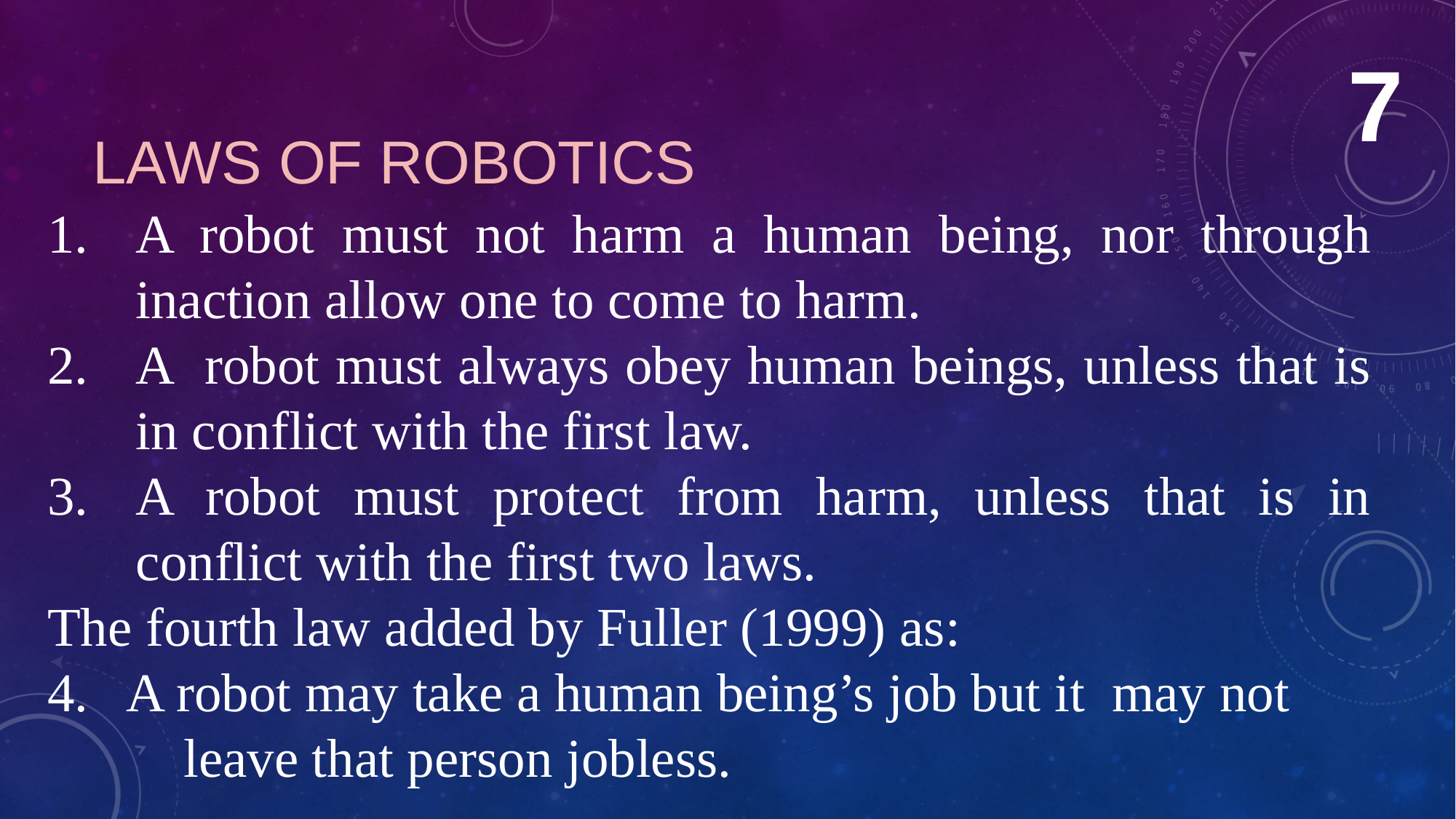

7
# LAWS OF Robotics
A robot must not harm a human being, nor through inaction allow one to come to harm.
A  robot must always obey human beings, unless that is in conflict with the first law.
A robot must protect from harm, unless that is in conflict with the first two laws.
The fourth law added by Fuller (1999) as:
4.   A robot may take a human being’s job but it  may not 	   	  leave that person jobless.

The robots are considered as helper of humankind in these postulates.